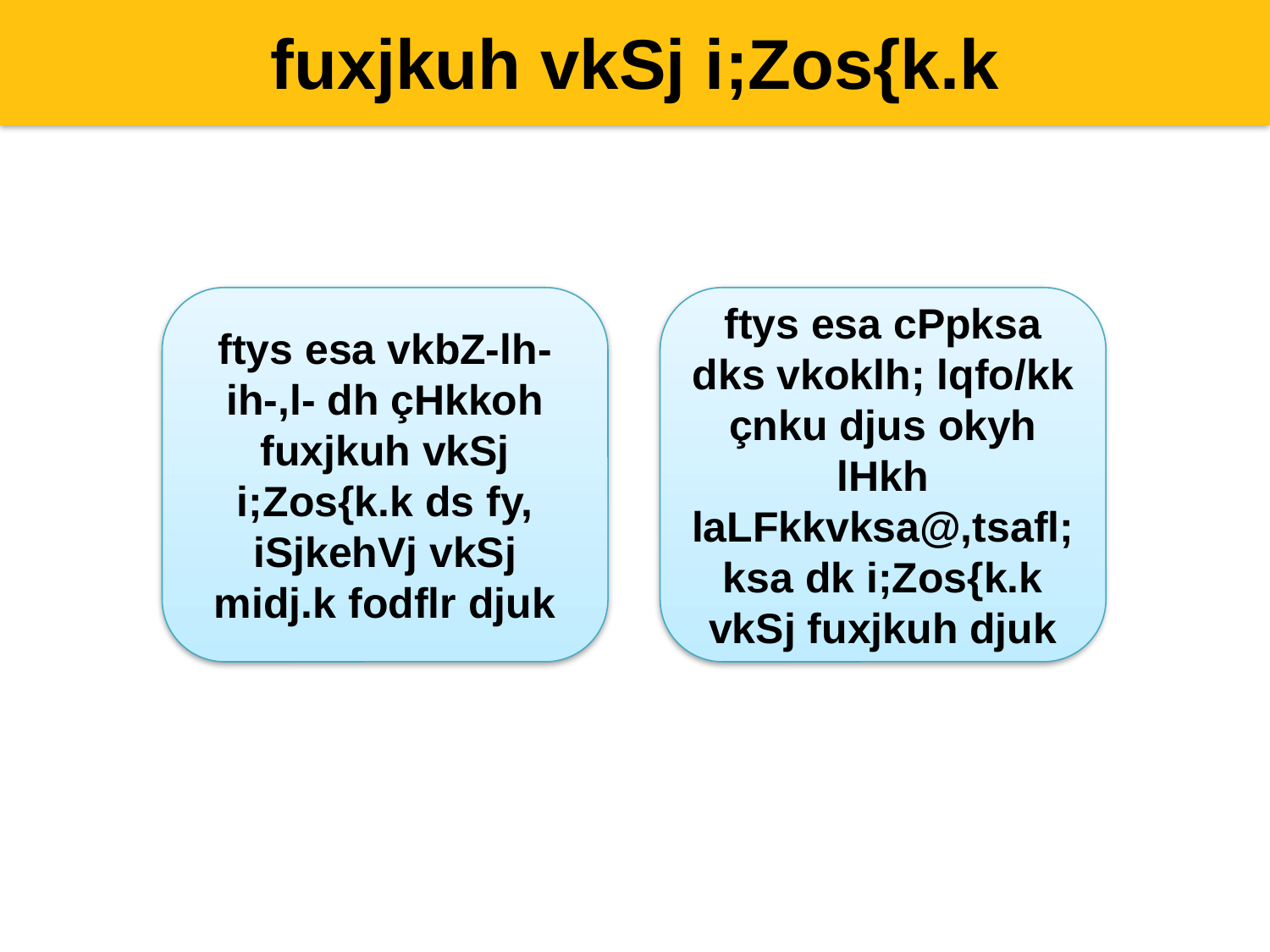

fuxjkuh vkSj i;Zos{k.k
ftys esa vkbZ-lh-ih-,l- dh çHkkoh fuxjkuh vkSj i;Zos{k.k ds fy, iSjkehVj vkSj midj.k fodflr djuk
ftys esa cPpksa dks vkoklh; lqfo/kk çnku djus okyh lHkh laLFkkvksa@,tsafl;ksa dk i;Zos{k.k vkSj fuxjkuh djuk